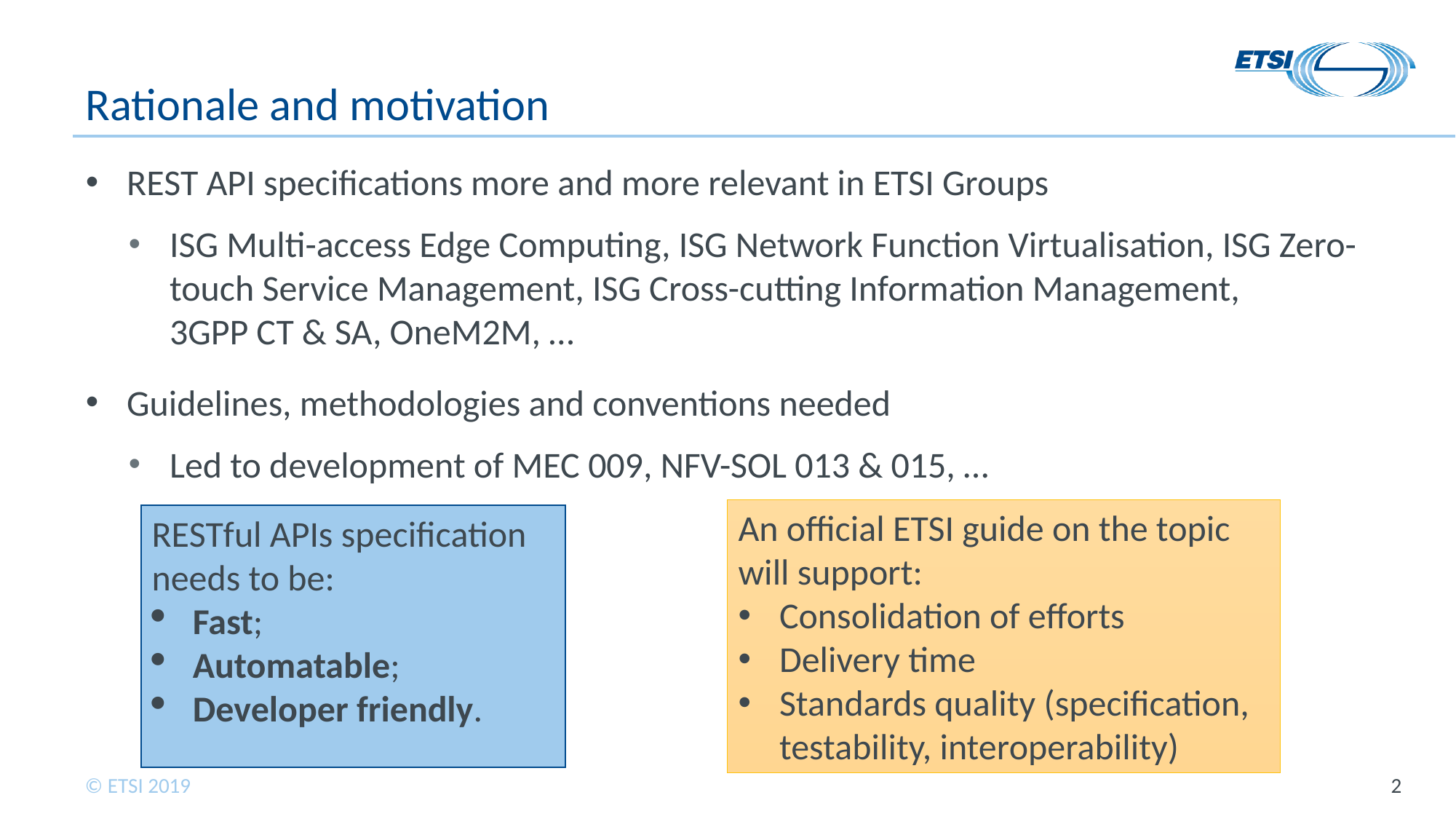

# Rationale and motivation
REST API specifications more and more relevant in ETSI Groups
ISG Multi-access Edge Computing, ISG Network Function Virtualisation, ISG Zero-touch Service Management, ISG Cross-cutting Information Management,            3GPP CT & SA, OneM2M, …
Guidelines, methodologies and conventions needed
Led to development of MEC 009, NFV-SOL 013 & 015, …

An official ETSI guide on the topic
will support:
Consolidation of efforts
Delivery time
Standards quality (specification, testability, interoperability)
RESTful APIs specification
needs to be:
Fast;
Automatable;
Developer friendly.